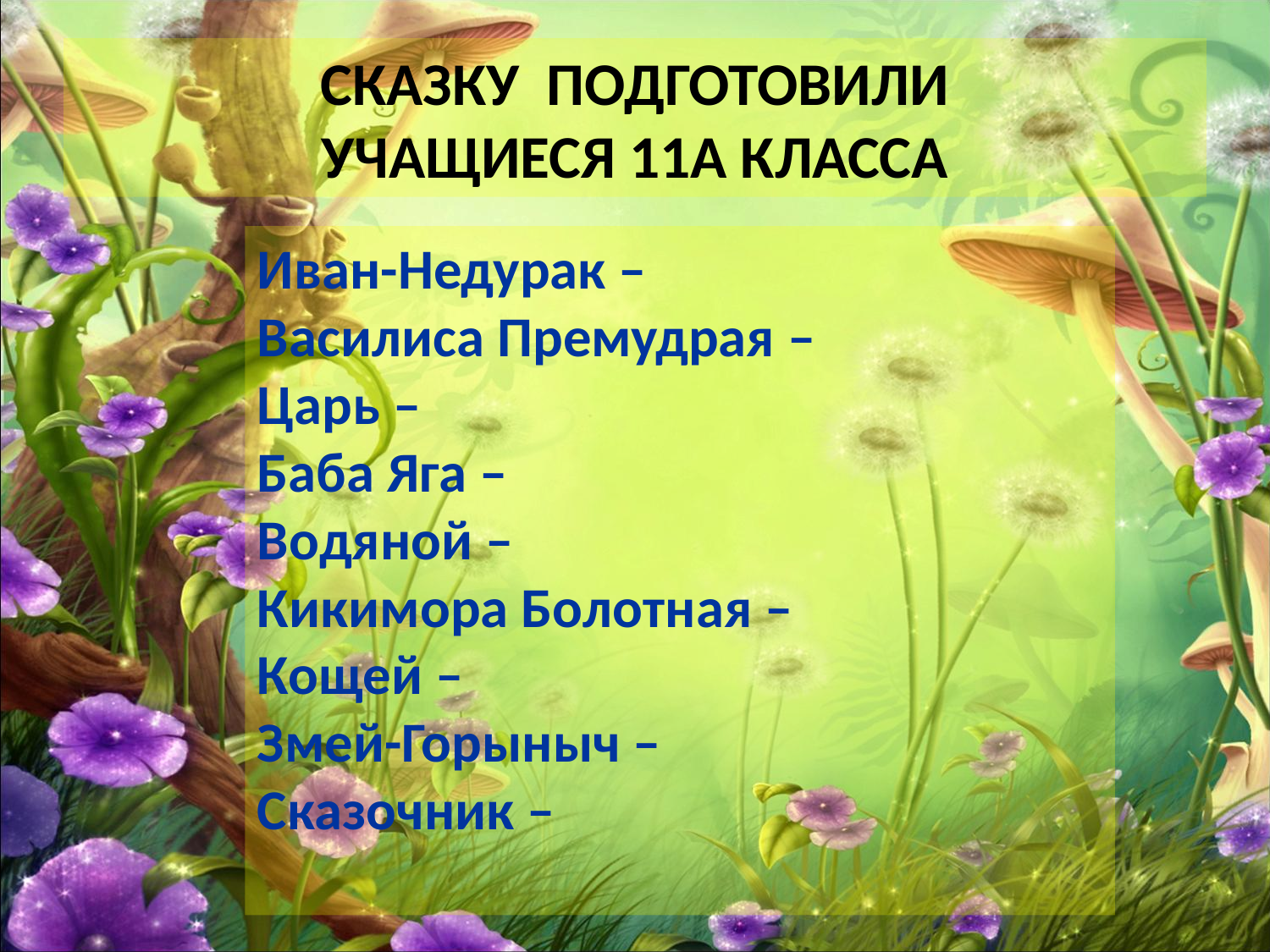

# СКАЗКУ  ПОДГОТОВИЛИ УЧАЩИЕСЯ 11А класса
Иван-Недурак –
Василиса Премудрая –
Царь –
Баба Яга –
Водяной –
Кикимора Болотная –
Кощей –
Змей-Горыныч –
Сказочник –